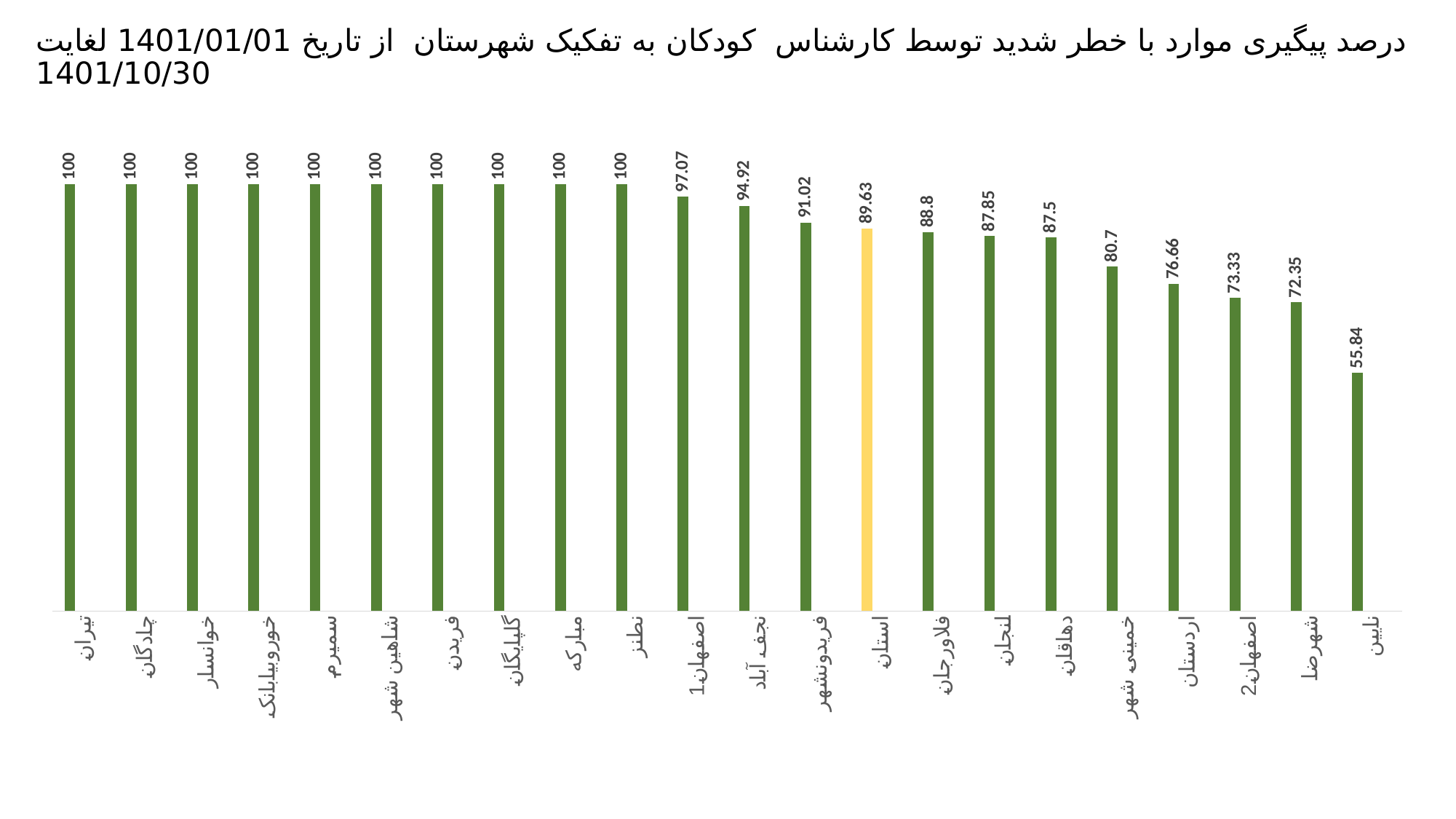

# درصد پیگیری موارد با خطر شدید توسط کارشناس  کودکان به تفکیک شهرستان  از تاریخ 1401/01/01 لغایت 1401/10/30

### Chart

| Category | درصد پیگیری موارد پرخطر  | Series 2 | Series 3 |
|---|---|---|---|
| تیران | 100.0 | None | None |
| چادگان | 100.0 | None | None |
| خوانسار | 100.0 | None | None |
| خوروبیابانک | 100.0 | None | None |
| سمیرم | 100.0 | None | None |
| شاهین شهر | 100.0 | None | None |
| فریدن | 100.0 | None | None |
| گلپایگان | 100.0 | None | None |
| مبارکه | 100.0 | None | None |
| نطنز | 100.0 | None | None |
| اصفهان1 | 97.07 | None | None |
| نجف آباد | 94.92 | None | None |
| فریدونشهر | 91.02 | None | None |
| استان | 89.63 | None | None |
| فلاورجان | 88.8 | None | None |
| لنجان | 87.85 | None | None |
| دهاقان | 87.5 | None | None |
| خمینی شهر | 80.7 | None | None |
| اردستان | 76.66 | None | None |
| اصفهان2 | 73.33 | None | None |
| شهرضا | 72.35 | None | None |
| نایین | 55.84 | None | None |